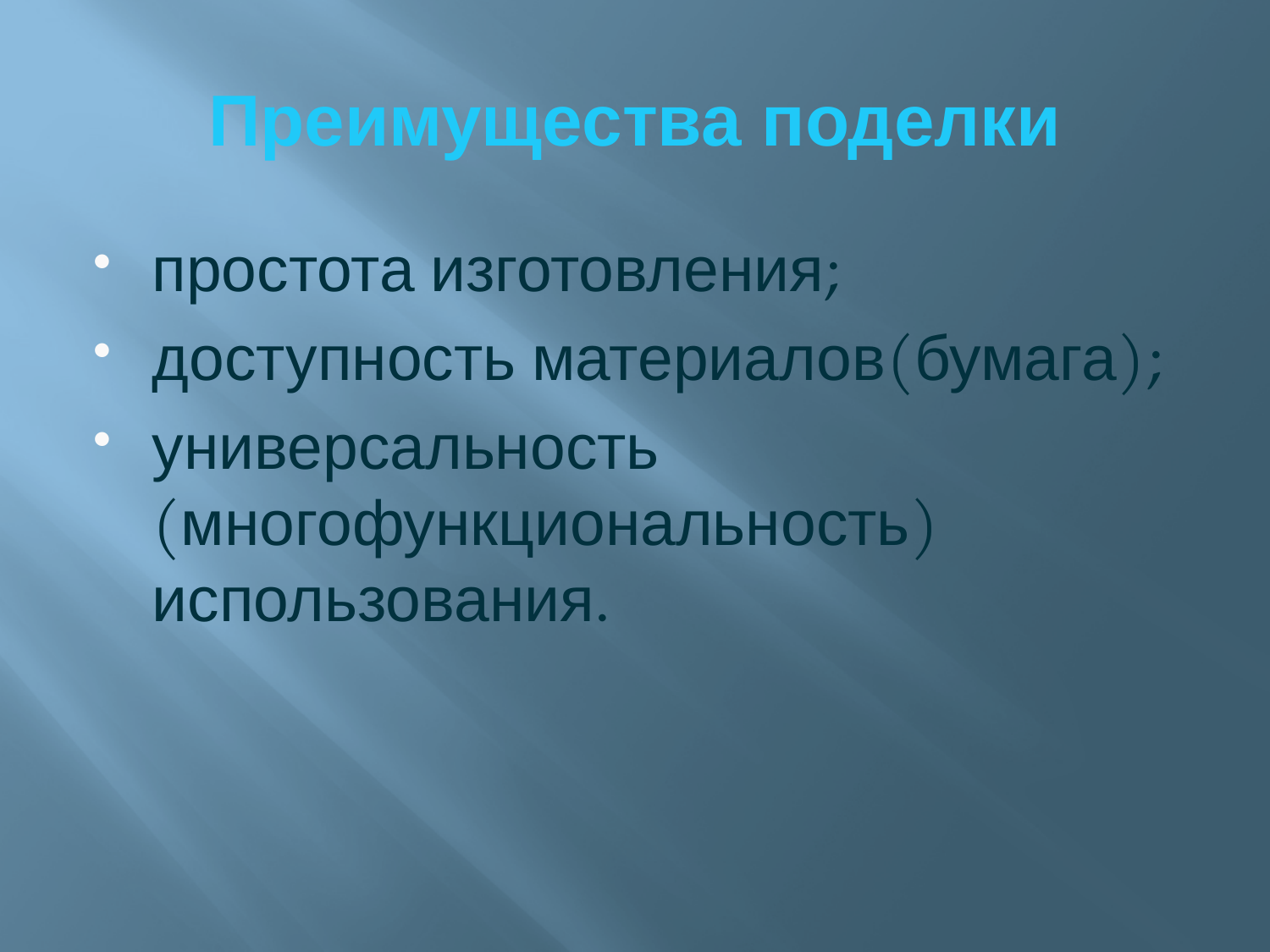

# Преимущества поделки
простота изготовления;
доступность материалов(бумага);
универсальность (многофункциональность) использования.